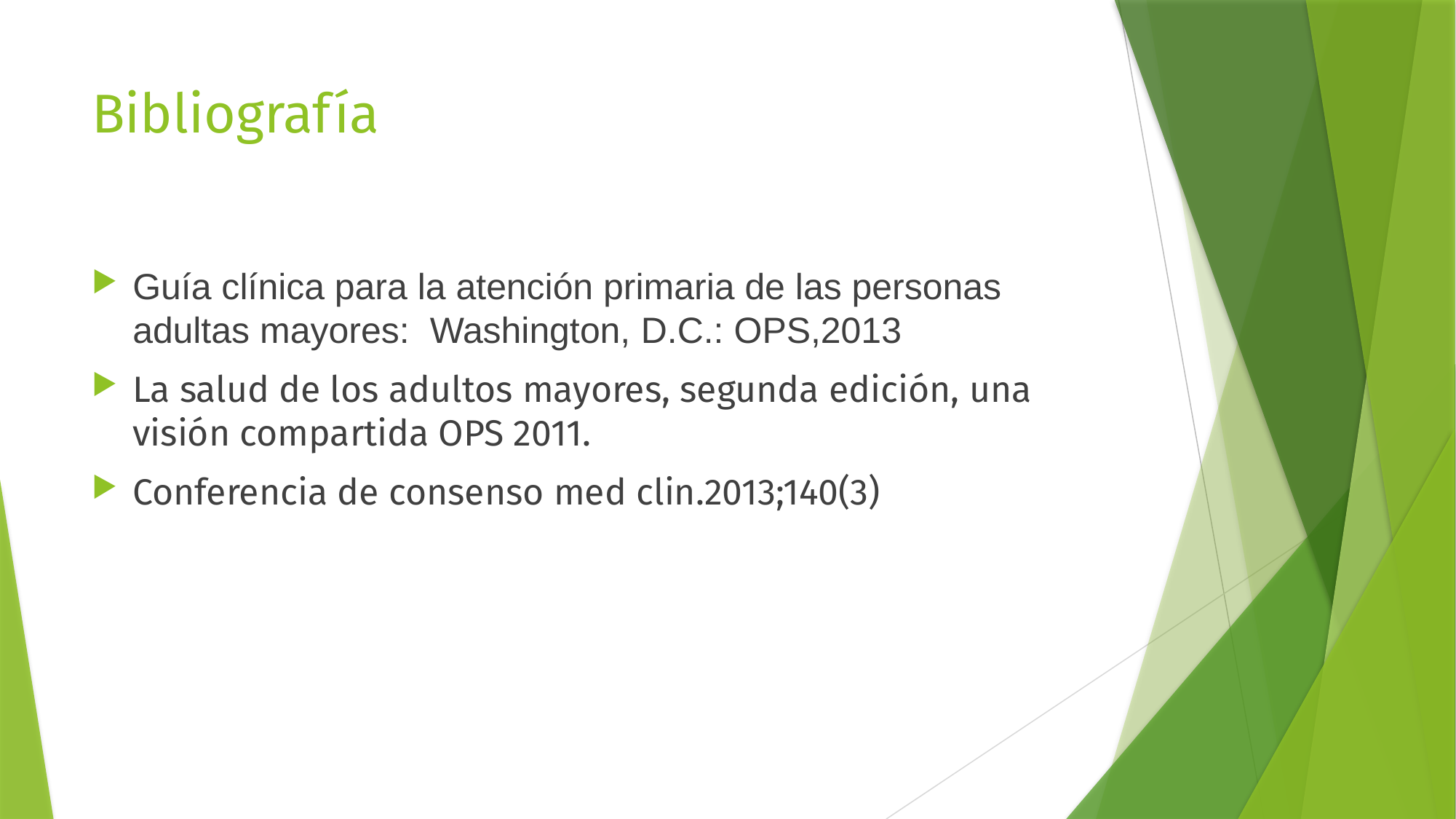

# Bibliografía
Guía clínica para la atención primaria de las personas adultas mayores:  Washington, D.C.: OPS,2013
La salud de los adultos mayores, segunda edición, una visión compartida OPS 2011.
Conferencia de consenso med clin.2013;140(3)